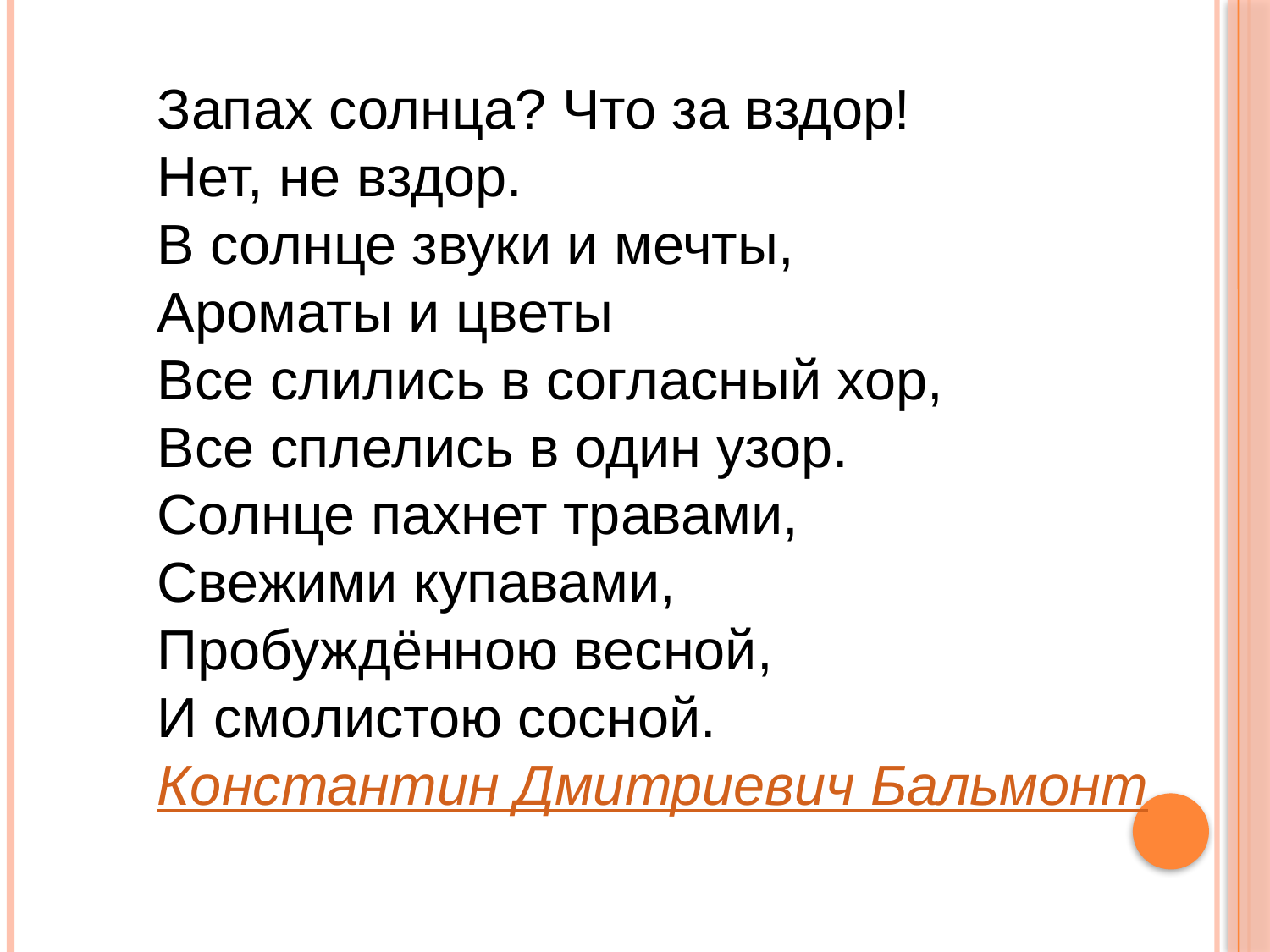

Запах солнца? Что за вздор!
Нет, не вздор.
В солнце звуки и мечты,
Ароматы и цветы
Все слились в согласный хор,
Все сплелись в один узор.
Солнце пахнет травами,
Свежими купавами,
Пробуждённою весной,
И смолистою сосной.
Константин Дмитриевич Бальмонт